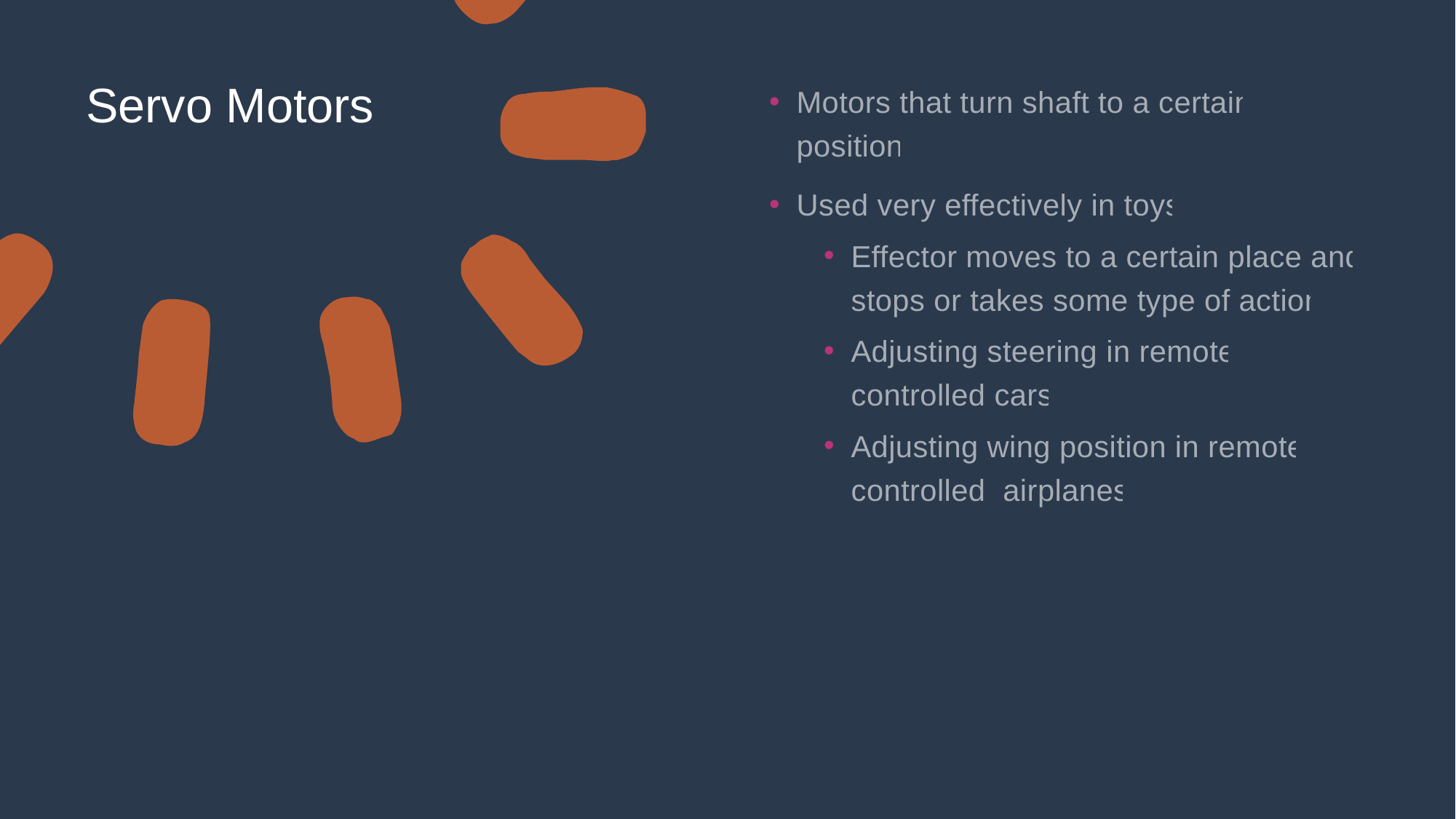

# Servo Motors
Motors that turn shaft to a certain position
Used very effectively in toys
Effector moves to a certain place and stops or takes some type of action
Adjusting steering in remote controlled cars
Adjusting wing position in remote controlled  airplanes